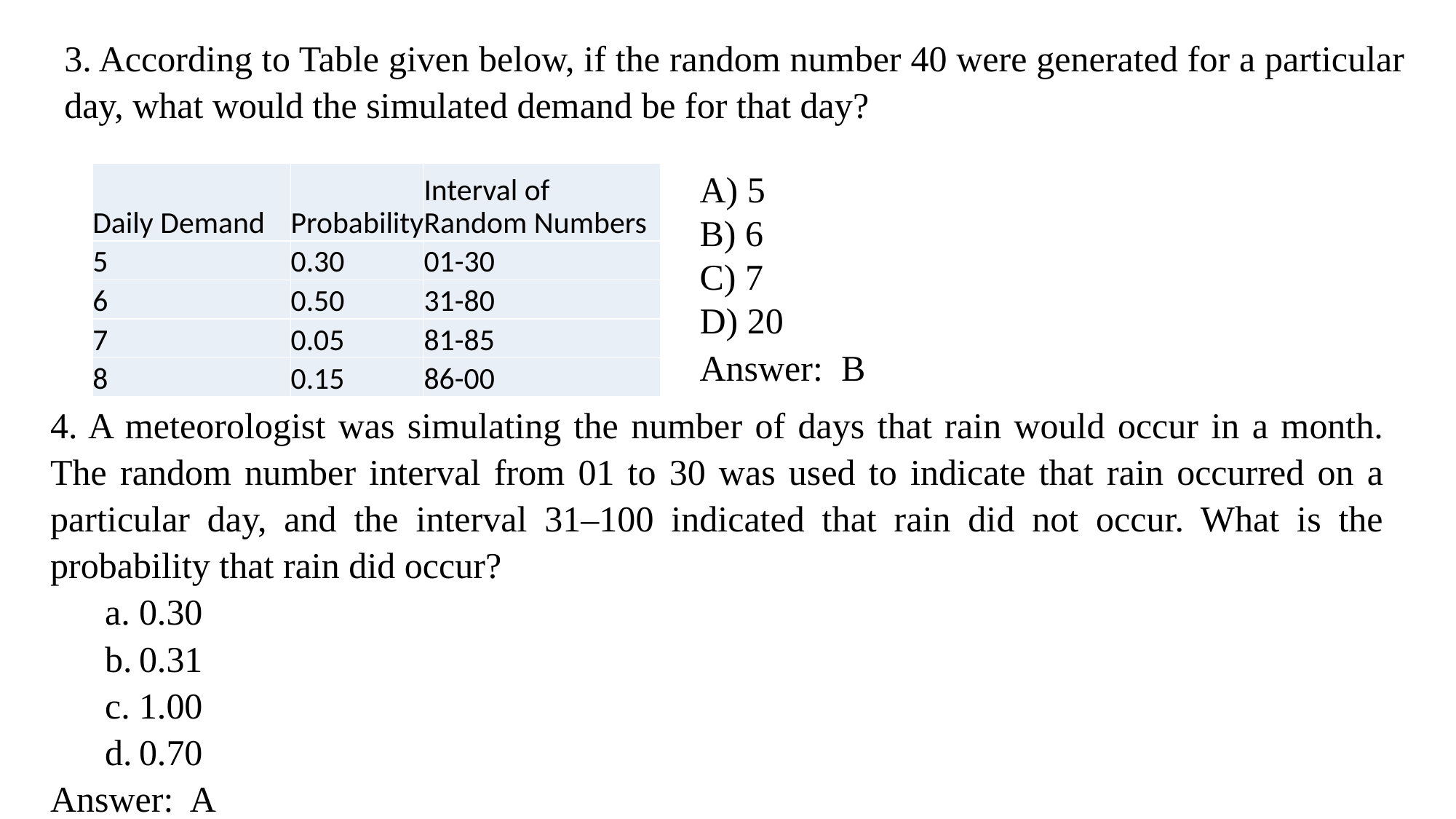

3. According to Table given below, if the random number 40 were generated for a particular day, what would the simulated demand be for that day?
A) 5
B) 6
C) 7
D) 20
Answer:  B
| Daily Demand | Probability | Interval of Random Numbers |
| --- | --- | --- |
| 5 | 0.30 | 01-30 |
| 6 | 0.50 | 31-80 |
| 7 | 0.05 | 81-85 |
| 8 | 0.15 | 86-00 |
4. A meteorologist was simulating the number of days that rain would occur in a month. The random number interval from 01 to 30 was used to indicate that rain occurred on a particular day, and the interval 31–100 indicated that rain did not occur. What is the probability that rain did occur?
0.30
0.31
1.00
0.70
Answer:  A